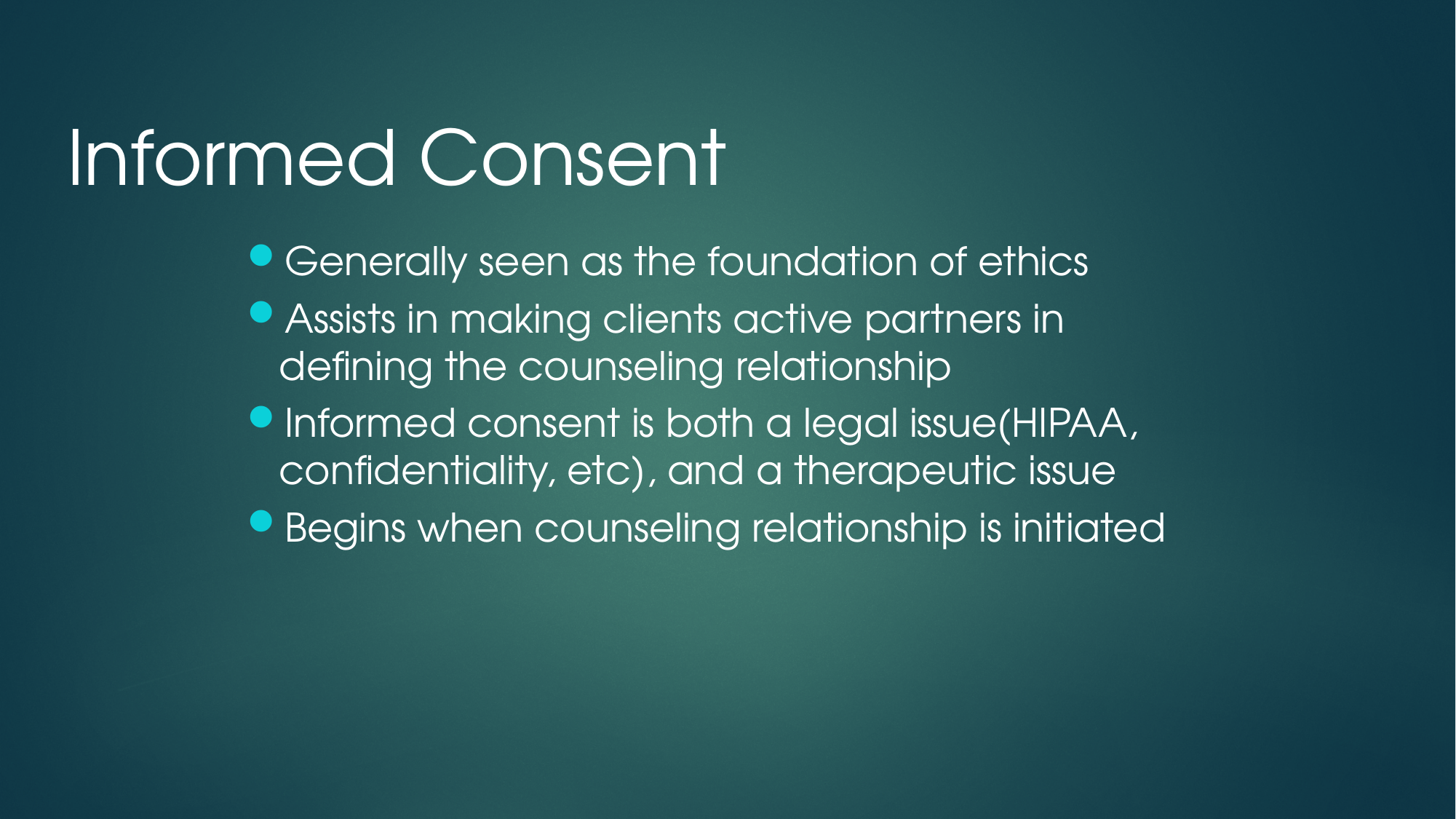

Informed Consent
Generally seen as the foundation of ethics
Assists in making clients active partners in defining the counseling relationship
Informed consent is both a legal issue(HIPAA, confidentiality, etc), and a therapeutic issue
Begins when counseling relationship is initiated